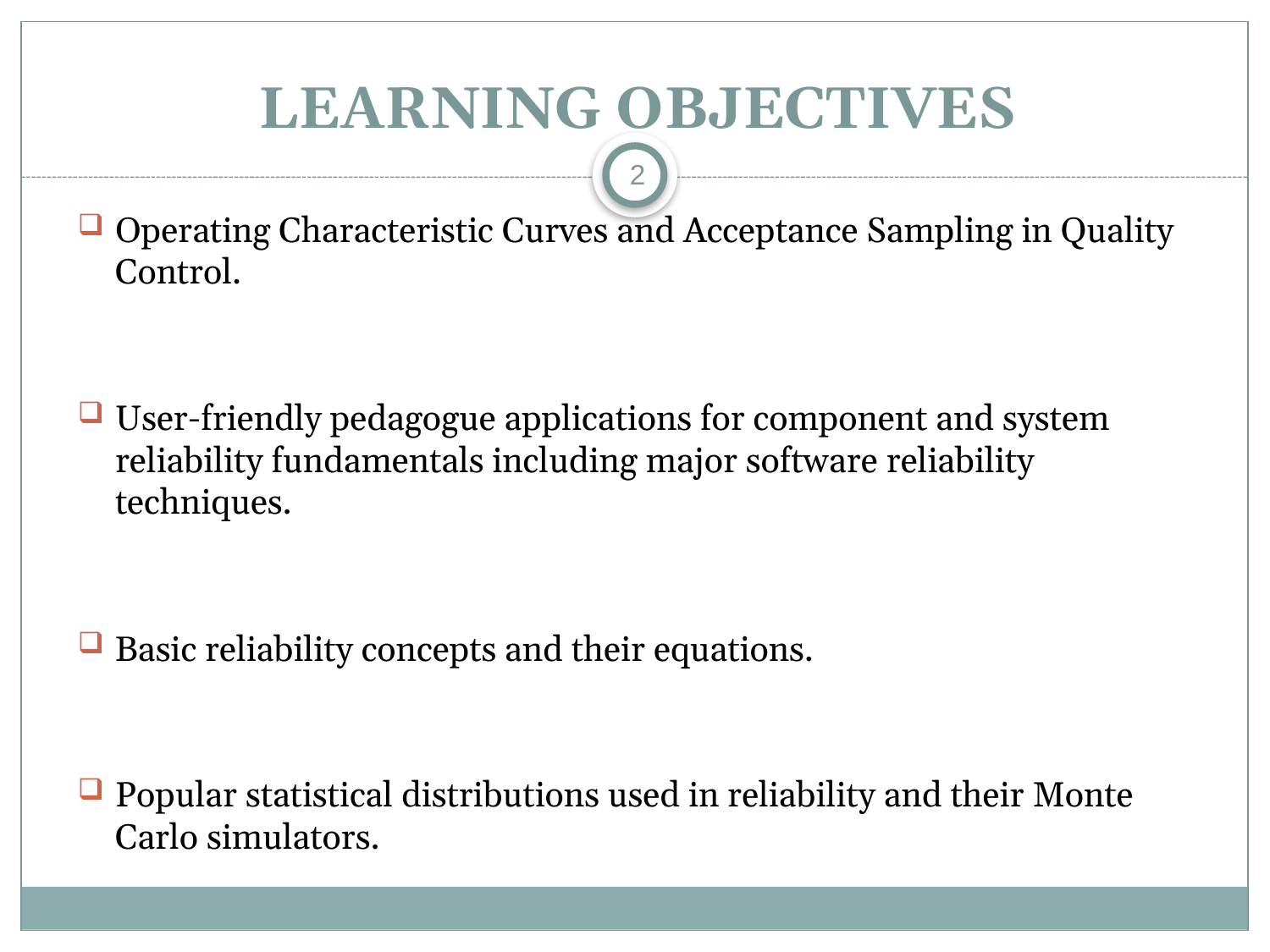

# Learning Objectives
2
Operating Characteristic Curves and Acceptance Sampling in Quality Control.

User-friendly pedagogue applications for component and system reliability fundamentals including major software reliability techniques.

Basic reliability concepts and their equations.

Popular statistical distributions used in reliability and their Monte Carlo simulators.